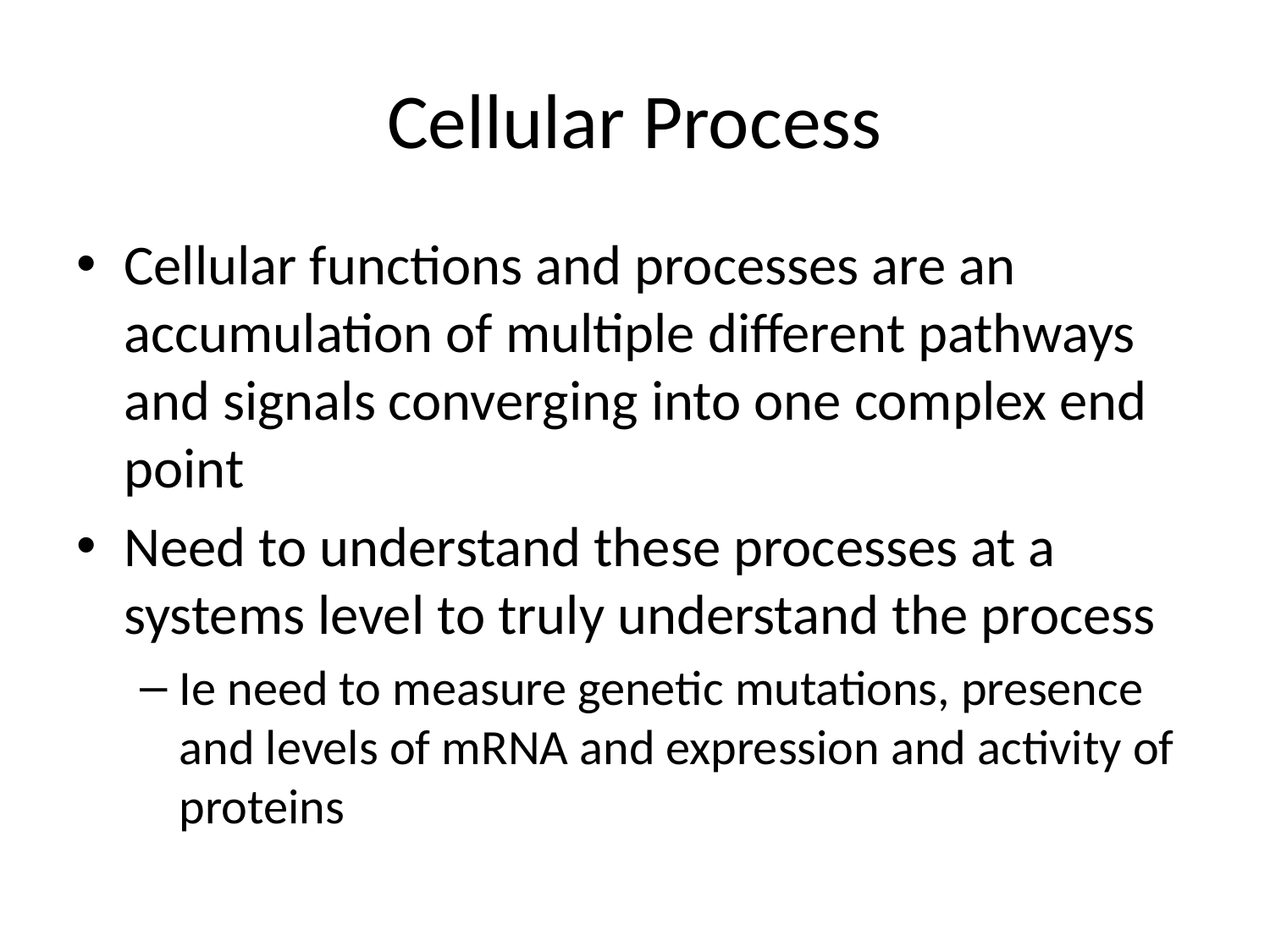

# Cellular Process
Cellular functions and processes are an accumulation of multiple different pathways and signals converging into one complex end point
Need to understand these processes at a systems level to truly understand the process
Ie need to measure genetic mutations, presence and levels of mRNA and expression and activity of proteins